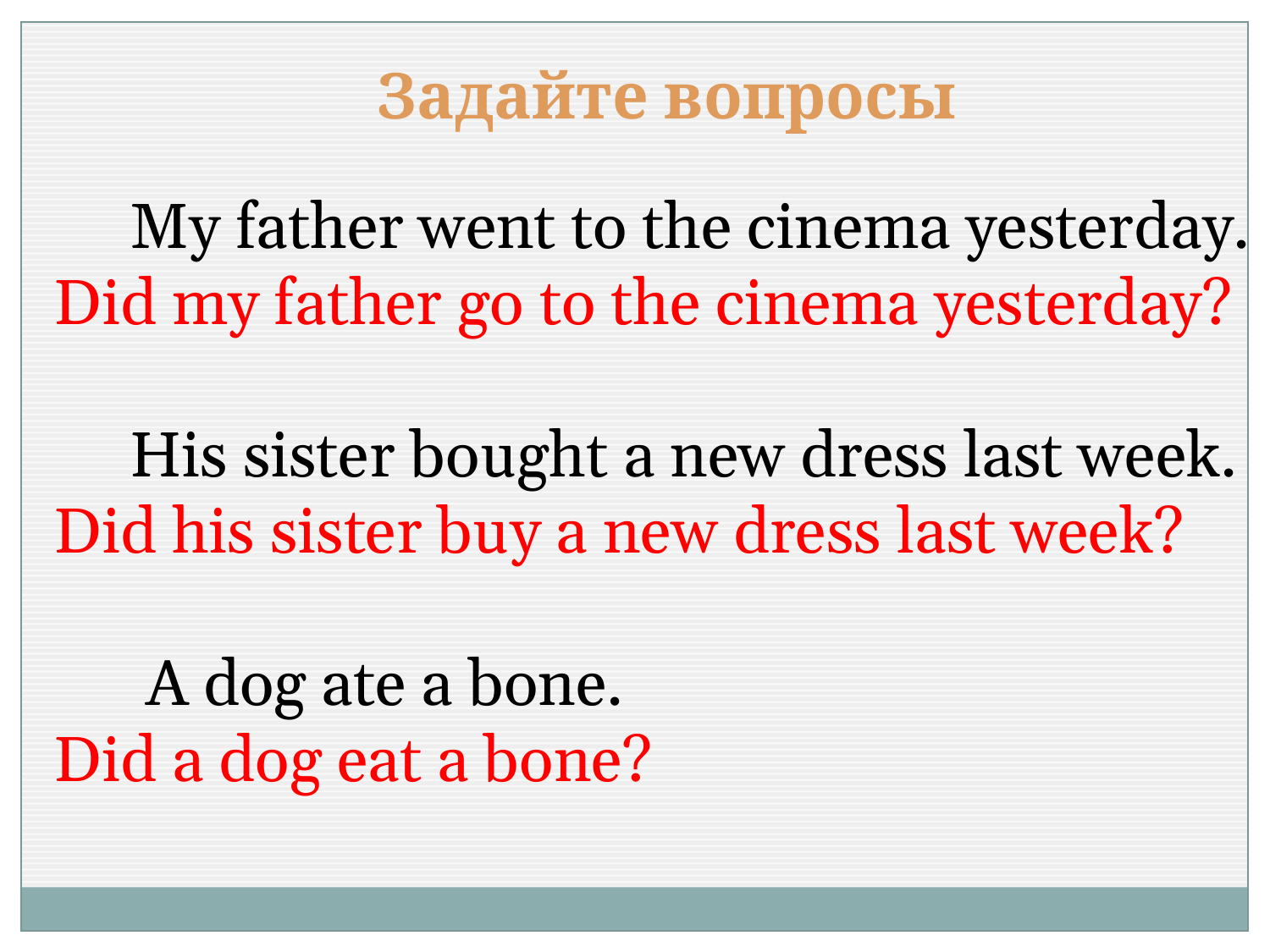

Задайте вопросы
     My father went to the cinema yesterday.
Did my father go to the cinema yesterday?

     His sister bought a new dress last week.
Did his sister buy a new dress last week?

      A dog ate a bone.
Did a dog eat a bone?